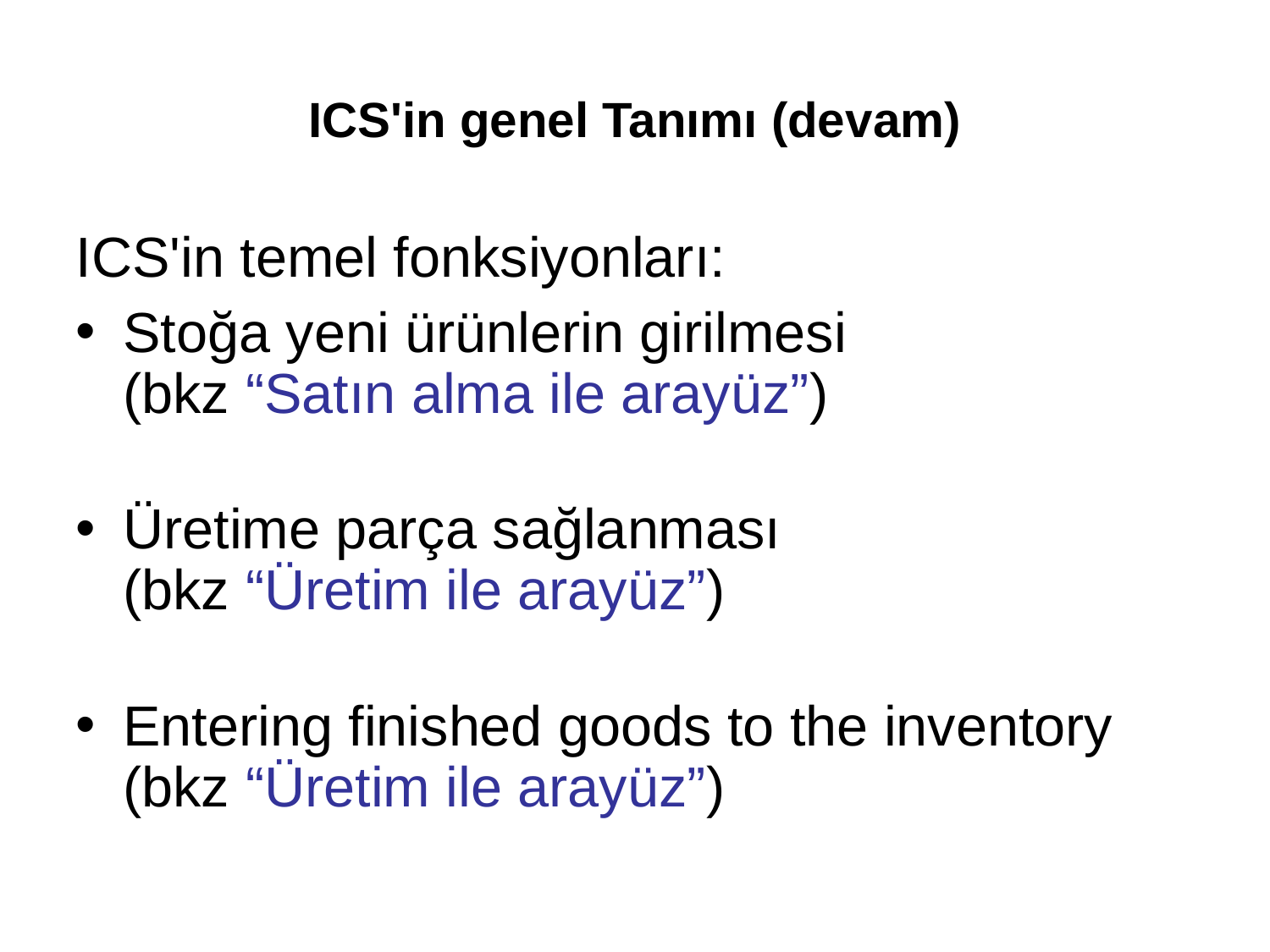

# ICS'in genel Tanımı (devam)
ICS'in temel fonksiyonları:
Stoğa yeni ürünlerin girilmesi
(bkz “Satın alma ile arayüz”)
Üretime parça sağlanması
(bkz “Üretim ile arayüz”)
Entering finished goods to the inventory
(bkz “Üretim ile arayüz”)